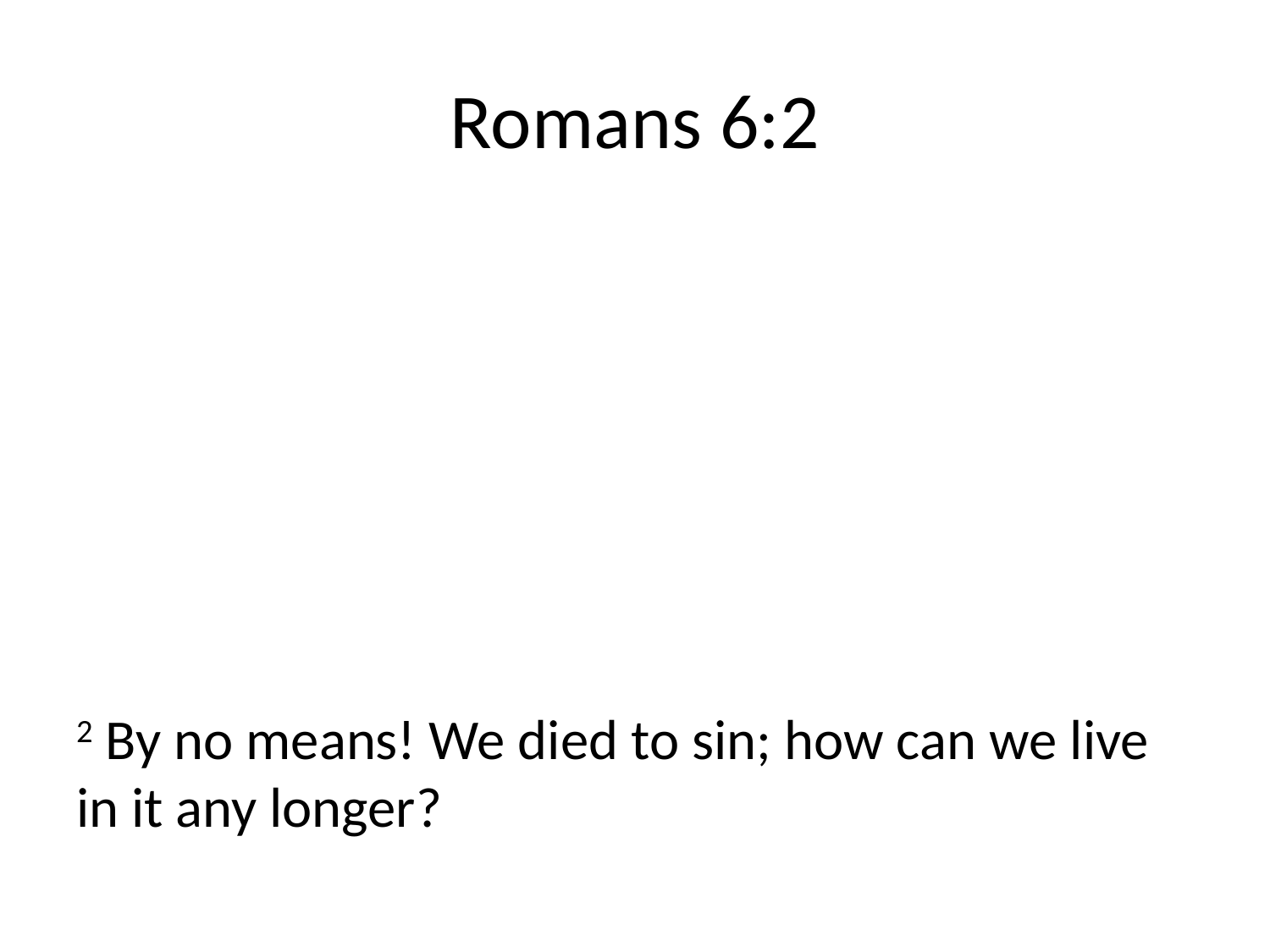

# Romans 6:2

2 By no means! We died to sin; how can we live in it any longer?